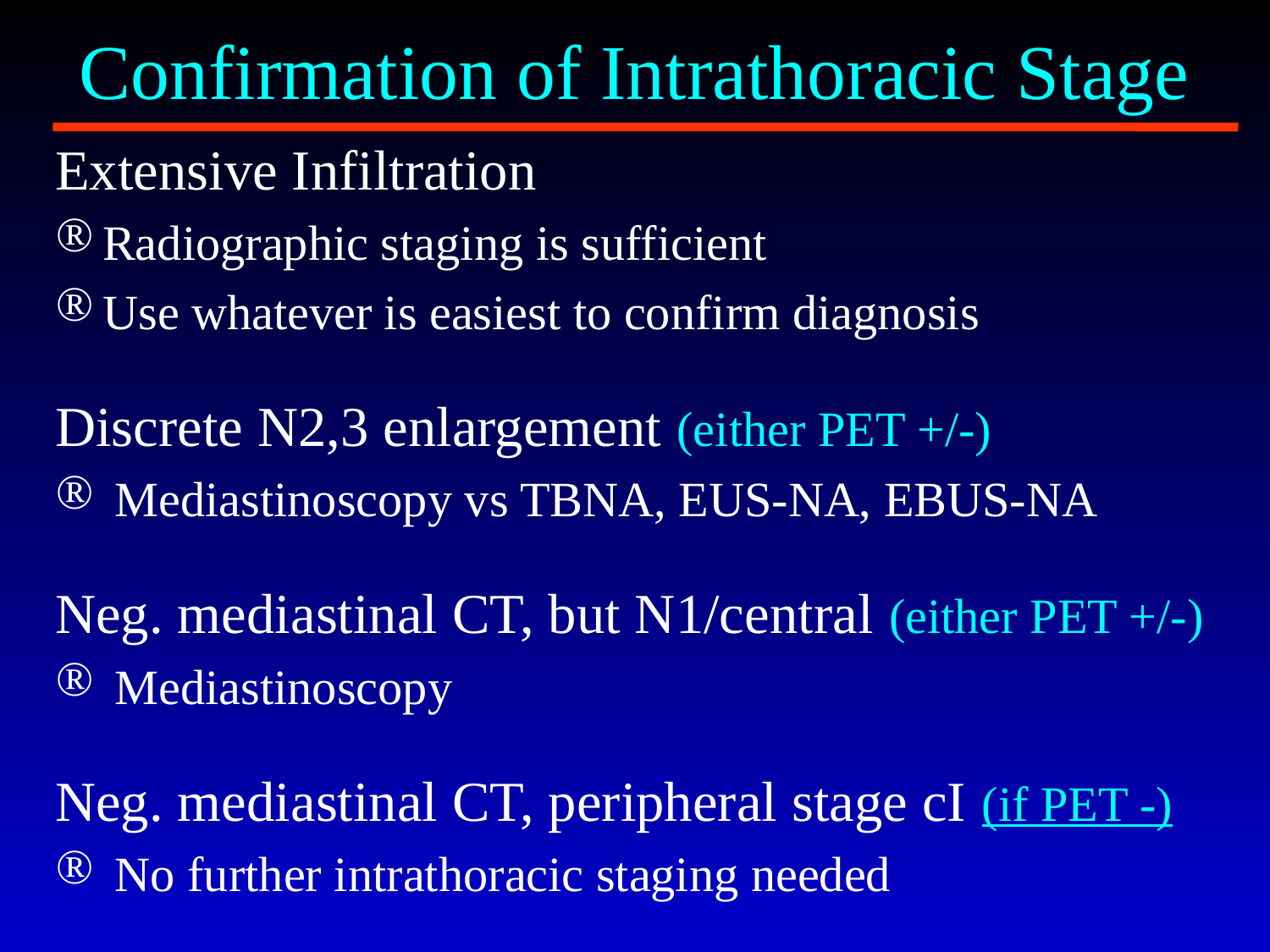

# Confirmation of Intrathoracic Stage
Extensive Infiltration
Radiographic staging is sufficient
Use whatever is easiest to confirm diagnosis

Discrete N2,3 enlargement (either PET +/-)
 Mediastinoscopy vs TBNA, EUS-NA, EBUS-NA

Neg. mediastinal CT, but N1/central (either PET +/-)
 Mediastinoscopy

Neg. mediastinal CT, peripheral stage cI (if PET -)
 No further intrathoracic staging needed